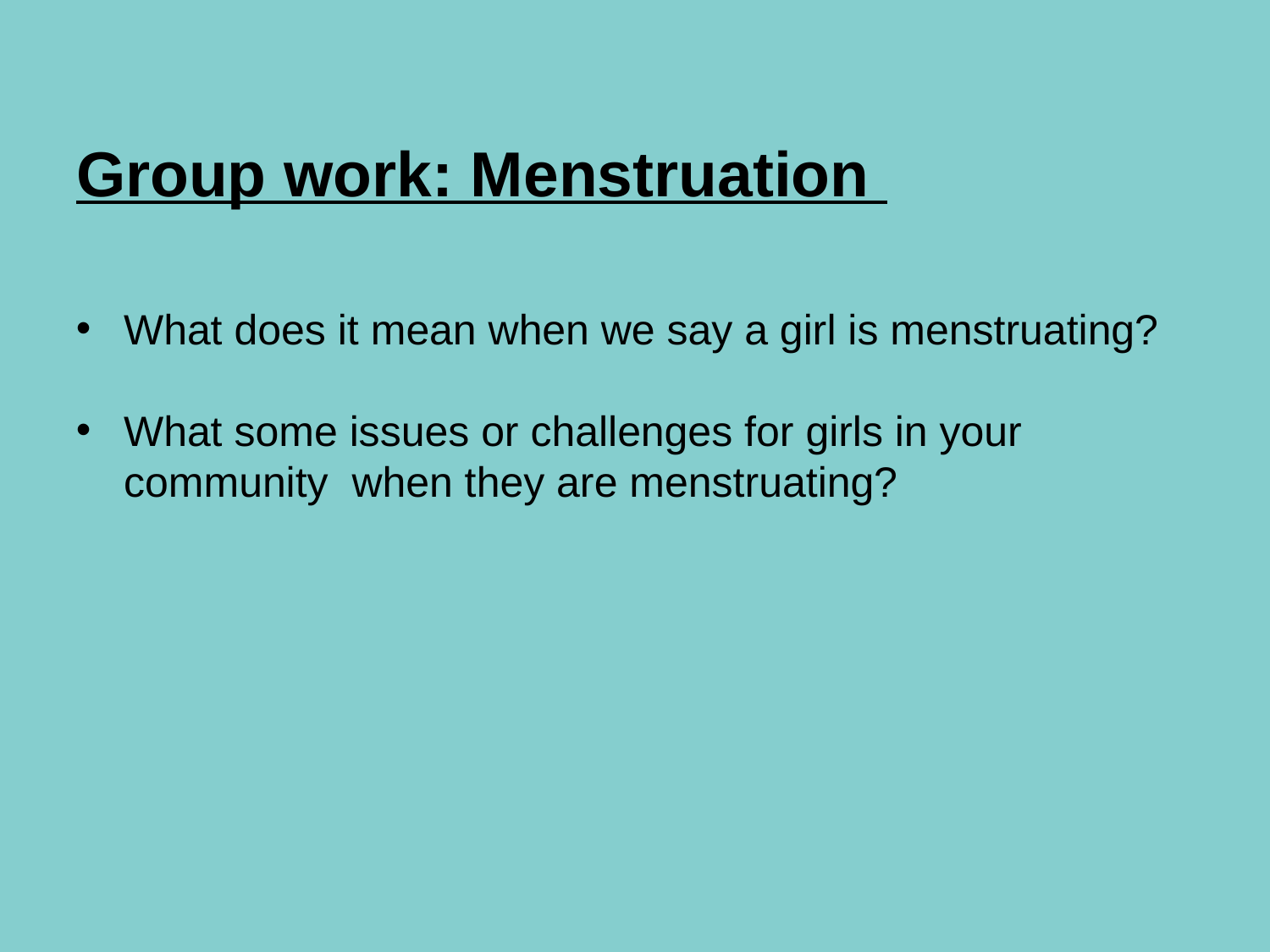

# Group work: Menstruation
What does it mean when we say a girl is menstruating?

What some issues or challenges for girls in your community  when they are menstruating?